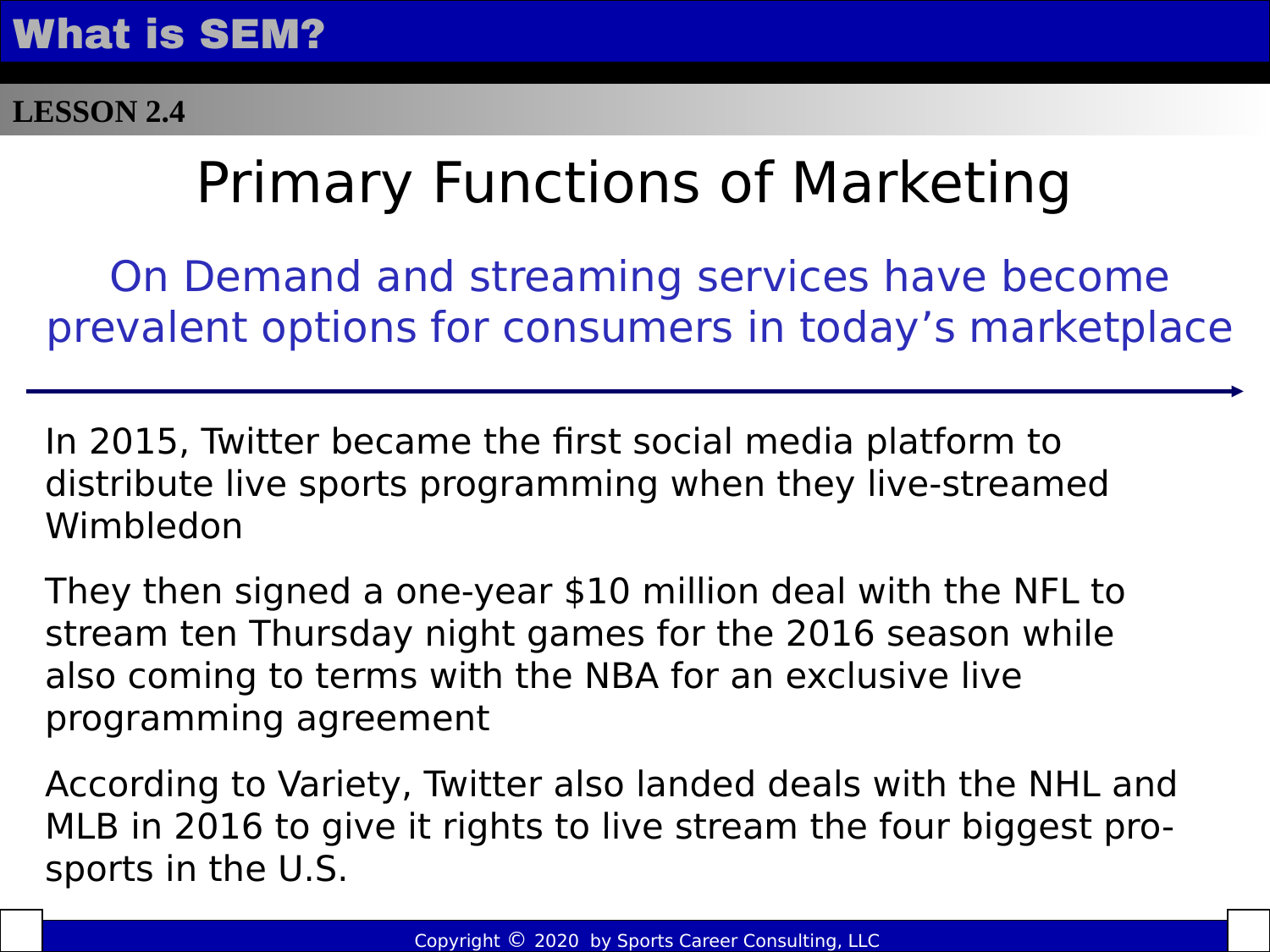

What is SEM?
LESSON 2.4
Primary Functions of Marketing
On Demand and streaming services have become prevalent options for consumers in today’s marketplace

In 2015, Twitter became the first social media platform to distribute live sports programming when they live-streamed Wimbledon

They then signed a one-year $10 million deal with the NFL to stream ten Thursday night games for the 2016 season while also coming to terms with the NBA for an exclusive live programming agreement

According to Variety, Twitter also landed deals with the NHL and MLB in 2016 to give it rights to live stream the four biggest pro-sports in the U.S.
Copyright © 2020  by Sports Career Consulting, LLC